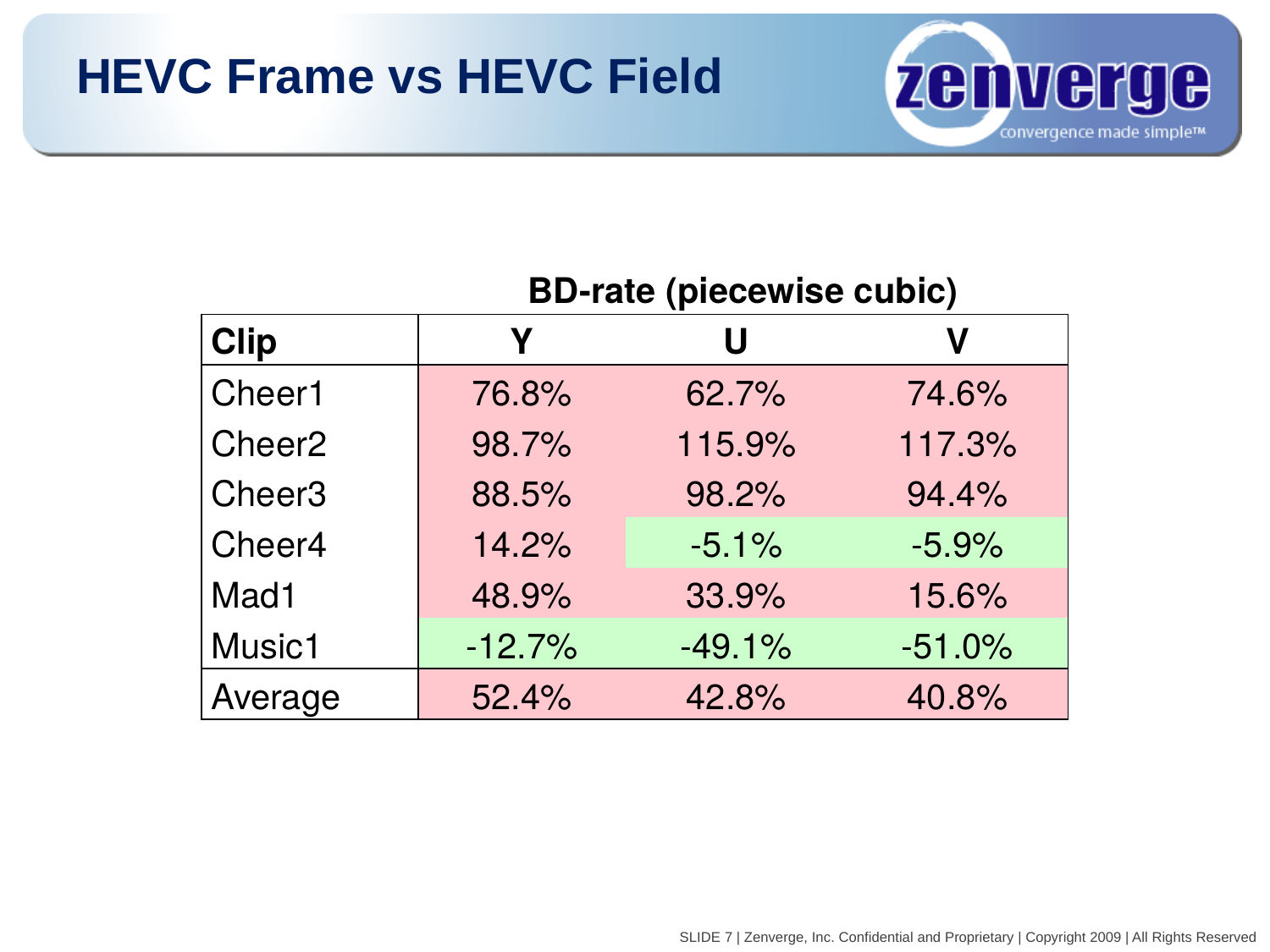

# HEVC Frame vs HEVC Field

|  | BD-rate (piecewise cubic) |  |  |
| --- | --- | --- | --- |
| Clip | Y | U | V |
| Cheer1 | 76.8% | 62.7% | 74.6% |
| Cheer2 | 98.7% | 115.9% | 117.3% |
| Cheer3 | 88.5% | 98.2% | 94.4% |
| Cheer4 | 14.2% | -5.1% | -5.9% |
| Mad1 | 48.9% | 33.9% | 15.6% |
| Music1 | -12.7% | -49.1% | -51.0% |
| Average | 52.4% | 42.8% | 40.8% |